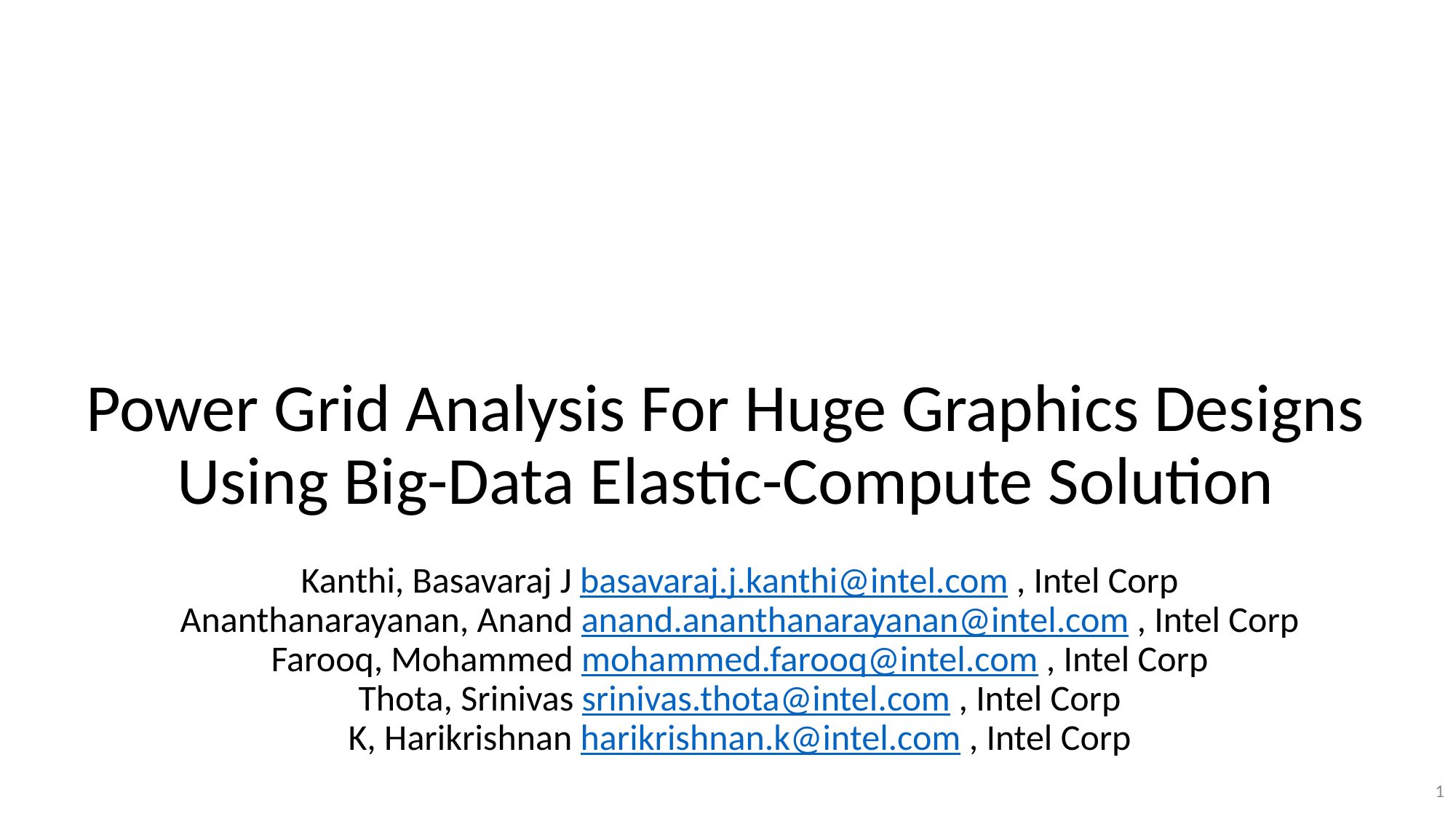

# Power Grid Analysis For Huge Graphics Designs Using Big-Data Elastic-Compute Solution
Kanthi, Basavaraj J basavaraj.j.kanthi@intel.com , Intel Corp
Ananthanarayanan, Anand anand.ananthanarayanan@intel.com , Intel Corp
Farooq, Mohammed mohammed.farooq@intel.com , Intel Corp
Thota, Srinivas srinivas.thota@intel.com , Intel Corp
K, Harikrishnan harikrishnan.k@intel.com , Intel Corp
1